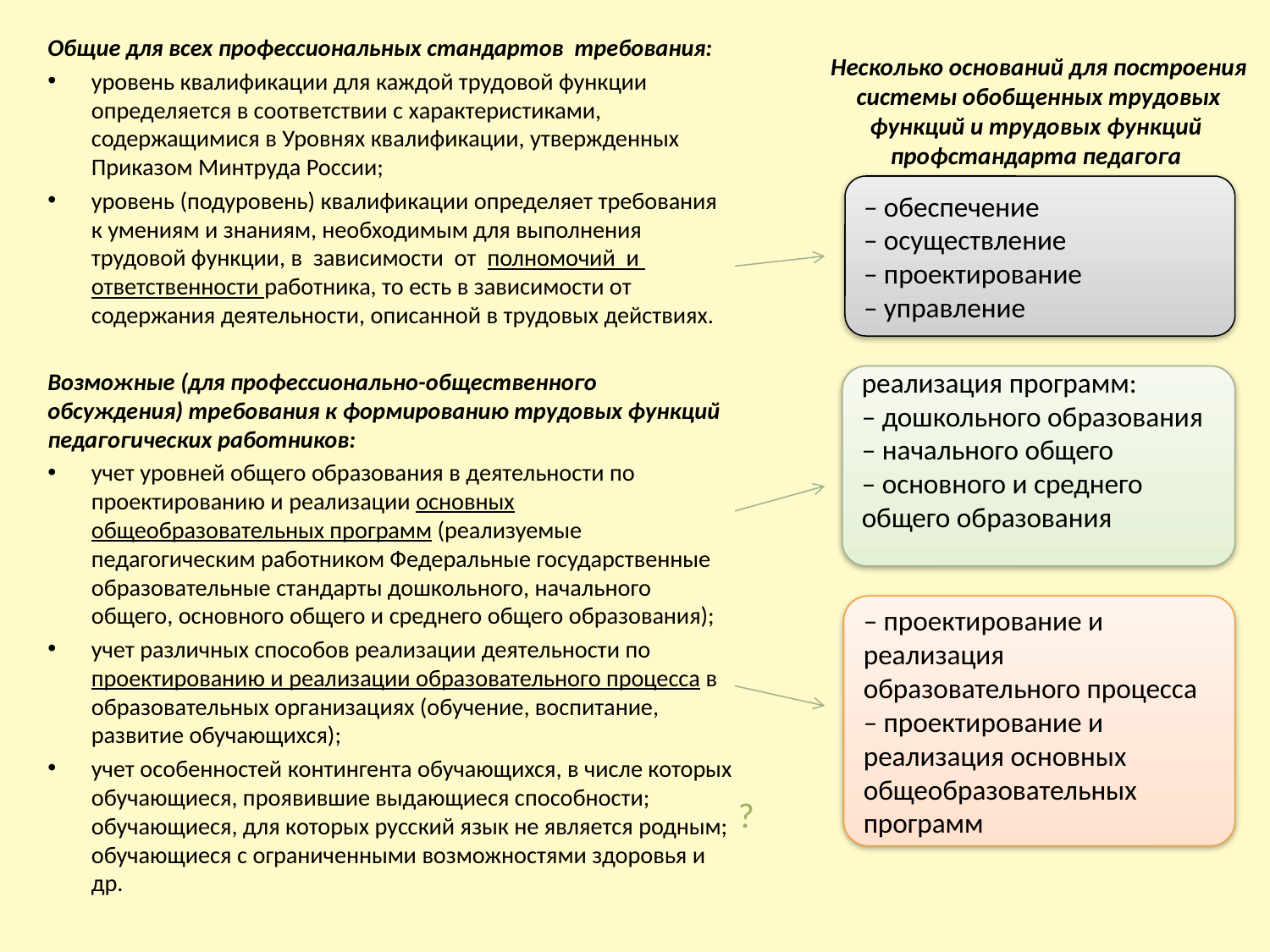

Общие для всех профессиональных стандартов  требования:
уровень квалификации для каждой трудовой функции определяется в соответствии с характеристиками, содержащимися в Уровнях квалификации, утвержденных Приказом Минтруда России;
уровень (подуровень) квалификации определяет требования к умениям и знаниям, необходимым для выполнения трудовой функции, в  зависимости  от  полномочий  и  ответственности работника, то есть в зависимости от содержания деятельности, описанной в трудовых действиях.

Возможные (для профессионально-общественного обсуждения) требования к формированию трудовых функций педагогических работников:
учет уровней общего образования в деятельности по проектированию и реализации основных общеобразовательных программ (реализуемые педагогическим работником Федеральные государственные образовательные стандарты дошкольного, начального общего, основного общего и среднего общего образования);
учет различных способов реализации деятельности по проектированию и реализации образовательного процесса в образовательных организациях (обучение, воспитание, развитие обучающихся);
учет особенностей контингента обучающихся, в числе которых обучающиеся, проявившие выдающиеся способности;  обучающиеся, для которых русский язык не является родным; обучающиеся с ограниченными возможностями здоровья и др.

Несколько оснований для построения системы обобщенных трудовых функций и трудовых функций  профстандарта педагога
– обеспечение
– осуществление
– проектирование
– управление
реализация программ:
– дошкольного образования
– начального общего
– основного и среднего общего образования

– проектирование и реализация образовательного процесса
– проектирование и реализация основных общеобразовательных программ
?